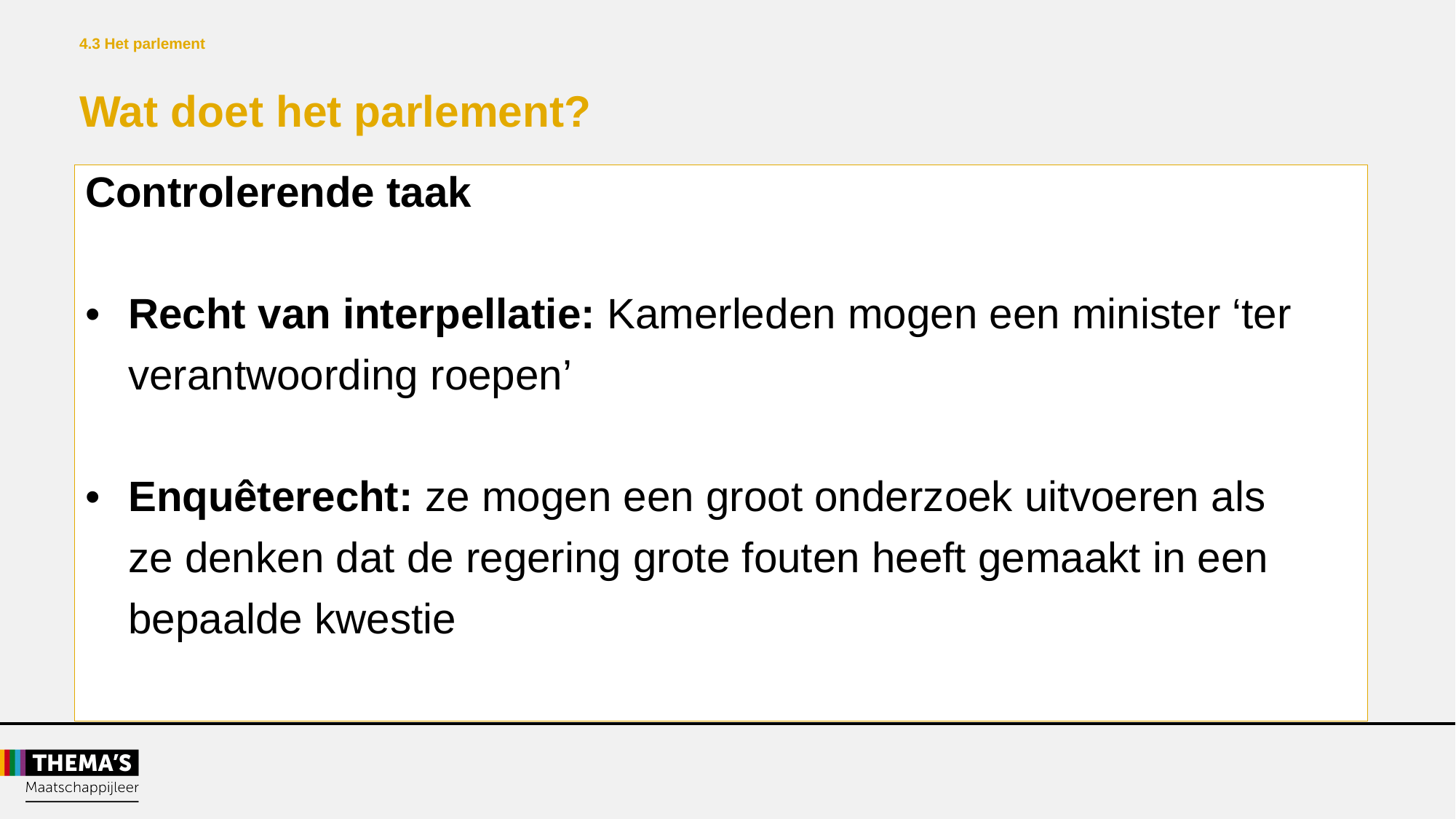

4.3 Het parlement
Wat doet het parlement?
Controlerende taak

•	Recht van interpellatie: Kamerleden mogen een minister ‘ter
verantwoording roepen’

•	Enquêterecht: ze mogen een groot onderzoek uitvoeren als
ze denken dat de regering grote fouten heeft gemaakt in een
bepaalde kwestie